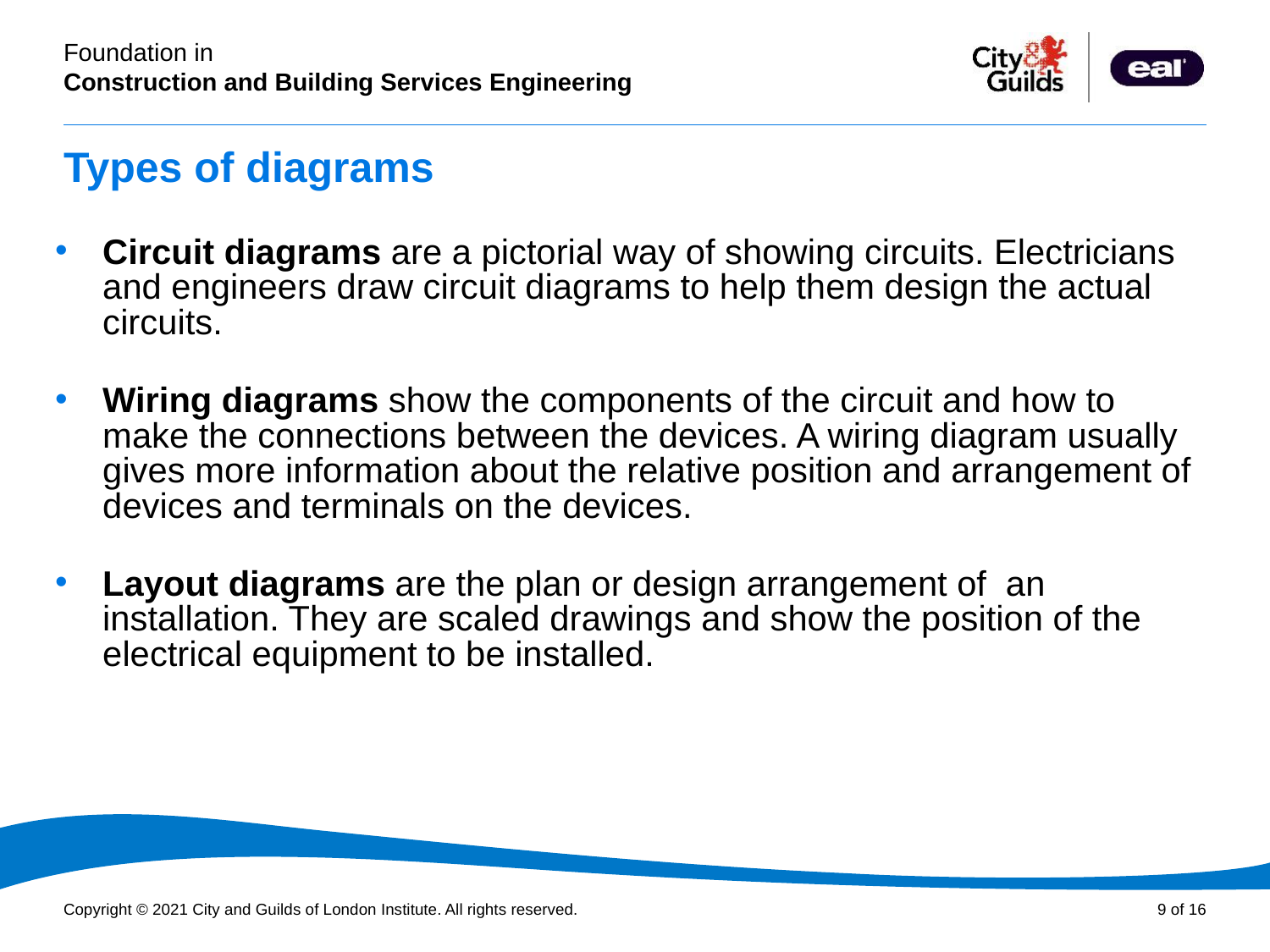

# Types of diagrams
Circuit diagrams are a pictorial way of showing circuits. Electricians and engineers draw circuit diagrams to help them design the actual circuits.
Wiring diagrams show the components of the circuit and how to make the connections between the devices. A wiring diagram usually gives more information about the relative position and arrangement of devices and terminals on the devices.
Layout diagrams are the plan or design arrangement of  an installation. They are scaled drawings and show the position of the electrical equipment to be installed.